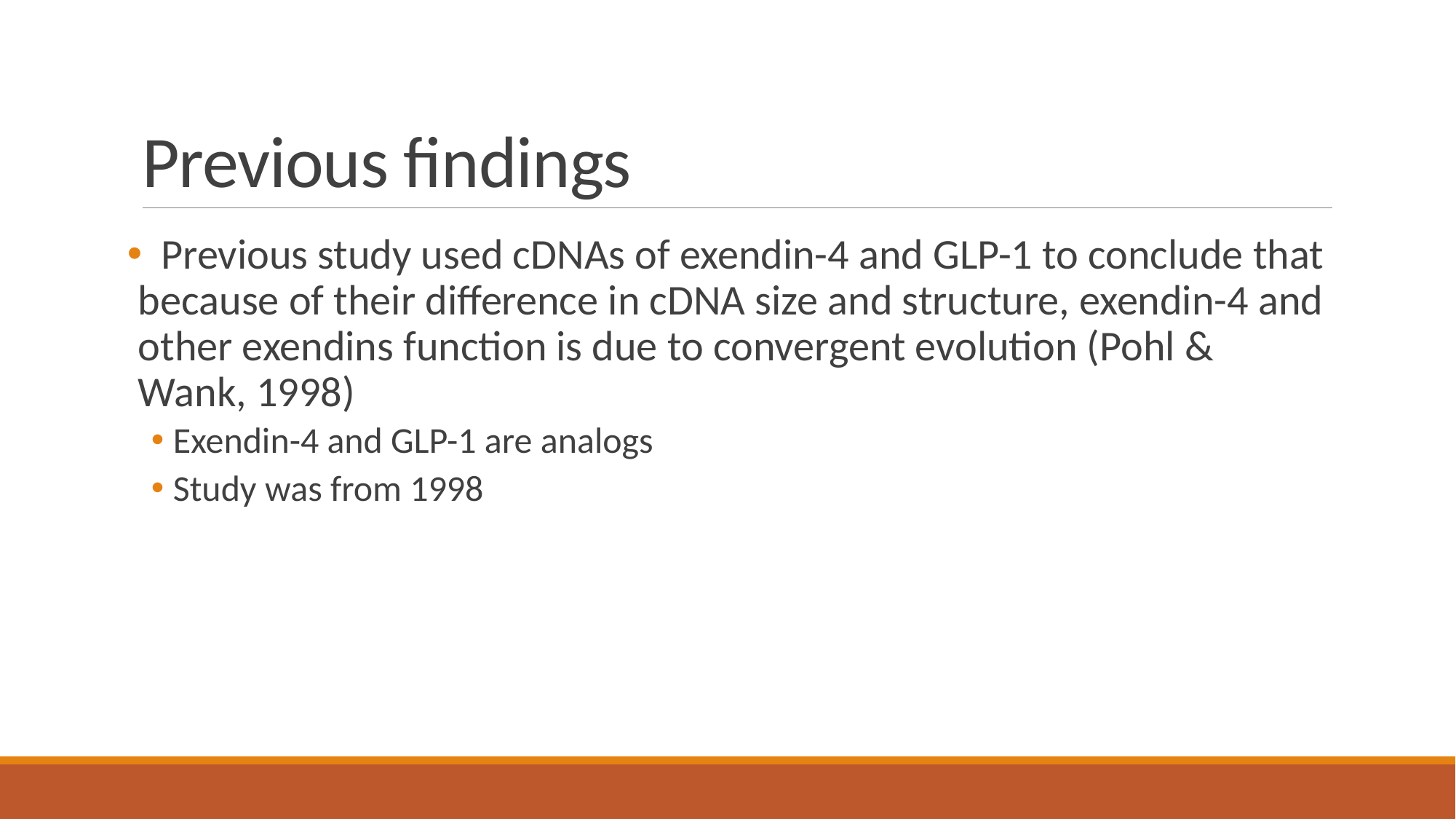

# Previous findings
  Previous study used cDNAs of exendin-4 and GLP-1 to conclude that because of their difference in cDNA size and structure, exendin-4 and other exendins function is due to convergent evolution (Pohl & Wank, 1998)
Exendin-4 and GLP-1 are analogs
Study was from 1998